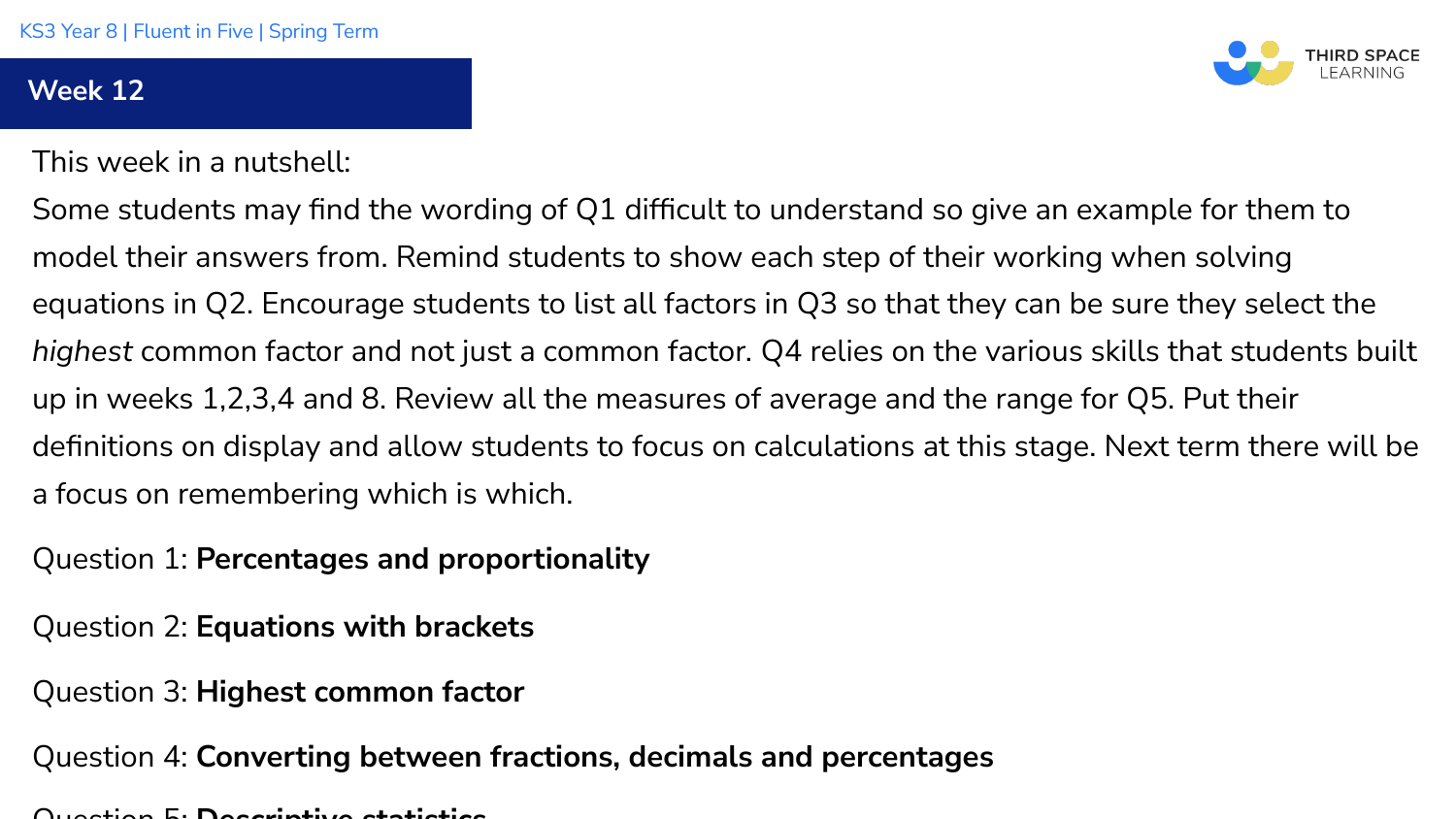

Week 12
| This week in a nutshell: Some students may find the wording of Q1 difficult to understand so give an example for them to model their answers from. Remind students to show each step of their working when solving equations in Q2. Encourage students to list all factors in Q3 so that they can be sure they select the highest common factor and not just a common factor. Q4 relies on the various skills that students built up in weeks 1,2,3,4 and 8. Review all the measures of average and the range for Q5. Put their definitions on display and allow students to focus on calculations at this stage. Next term there will be a focus on remembering which is which. |
| --- |
| Question 1: Percentages and proportionality |
| Question 2: Equations with brackets |
| Question 3: Highest common factor |
| Question 4: Converting between fractions, decimals and percentages |
| Question 5: Descriptive statistics |